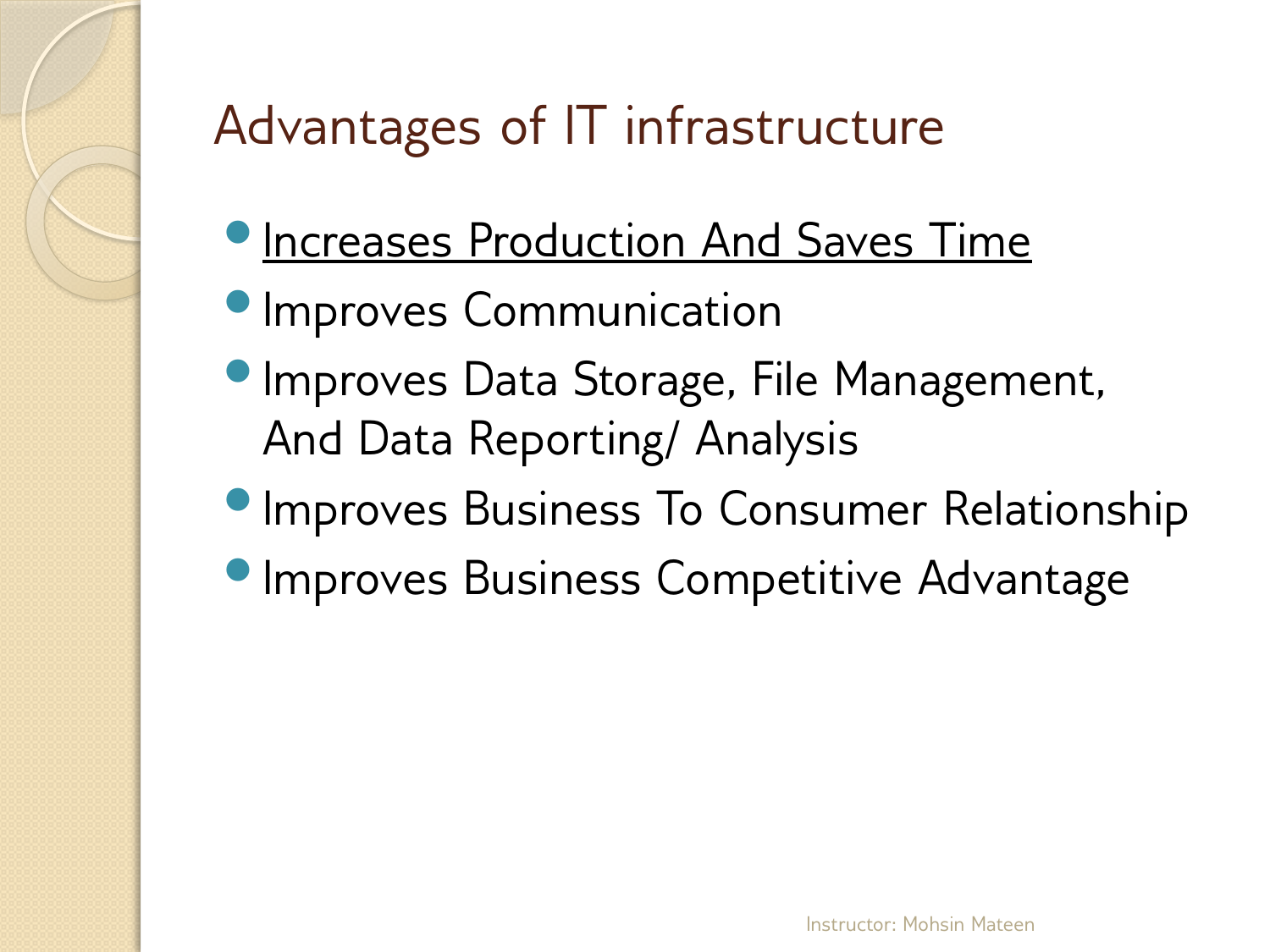

# Advantages of IT infrastructure
Increases Production And Saves Time
Improves Communication
Improves Data Storage, File Management, And Data Reporting/ Analysis
Improves Business To Consumer Relationship
Improves Business Competitive Advantage

Instructor: Mohsin Mateen